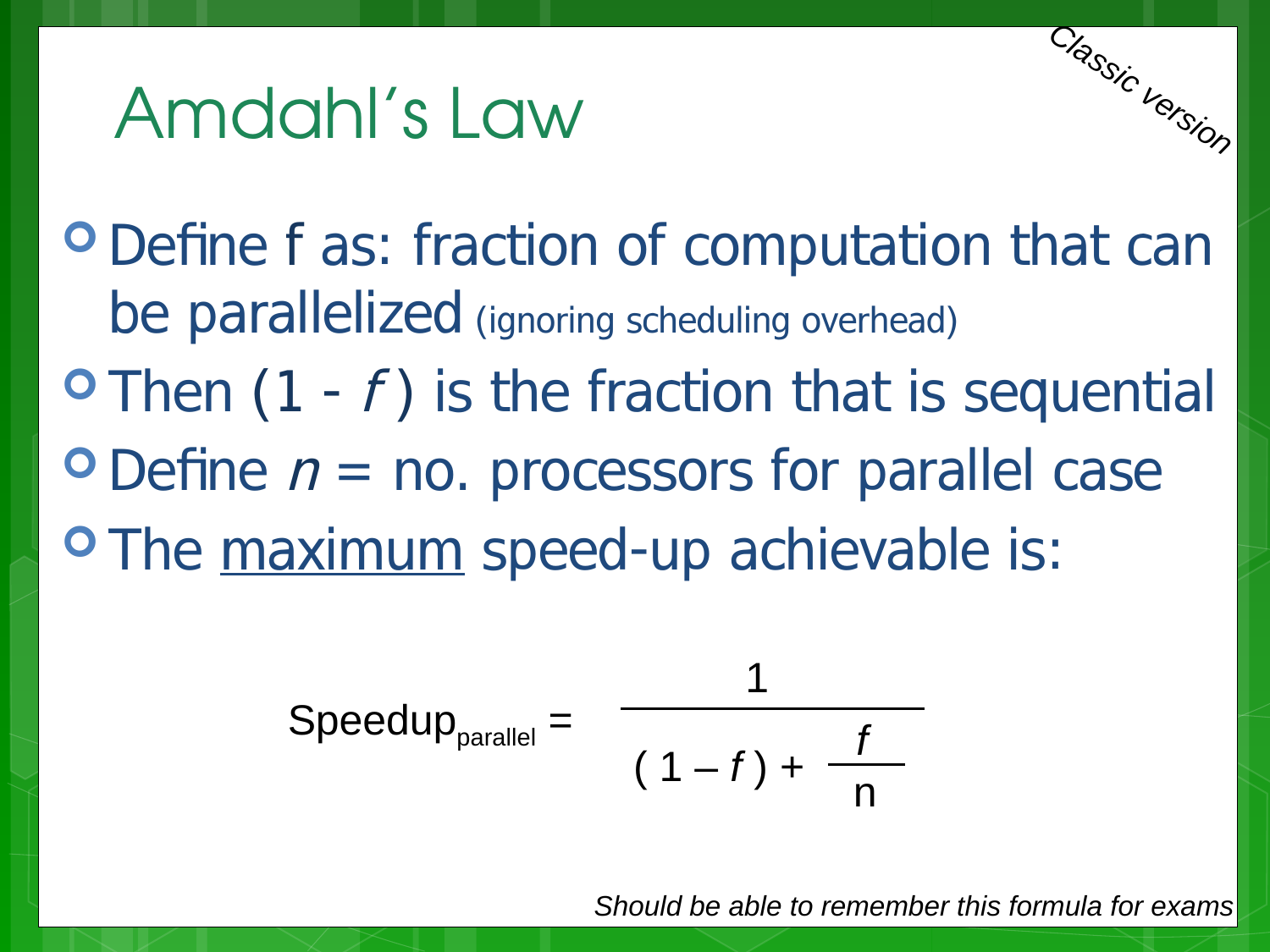

# Amdahl’s Law
Classic version
Define f as: fraction of computation that can be parallelized (ignoring scheduling overhead)
Then (1 - f ) is the fraction that is sequential
Define n = no. processors for parallel case
The maximum speed-up achievable is:
1
Speedupparallel =
f
( 1 – f ) +
n
Should be able to remember this formula for exams